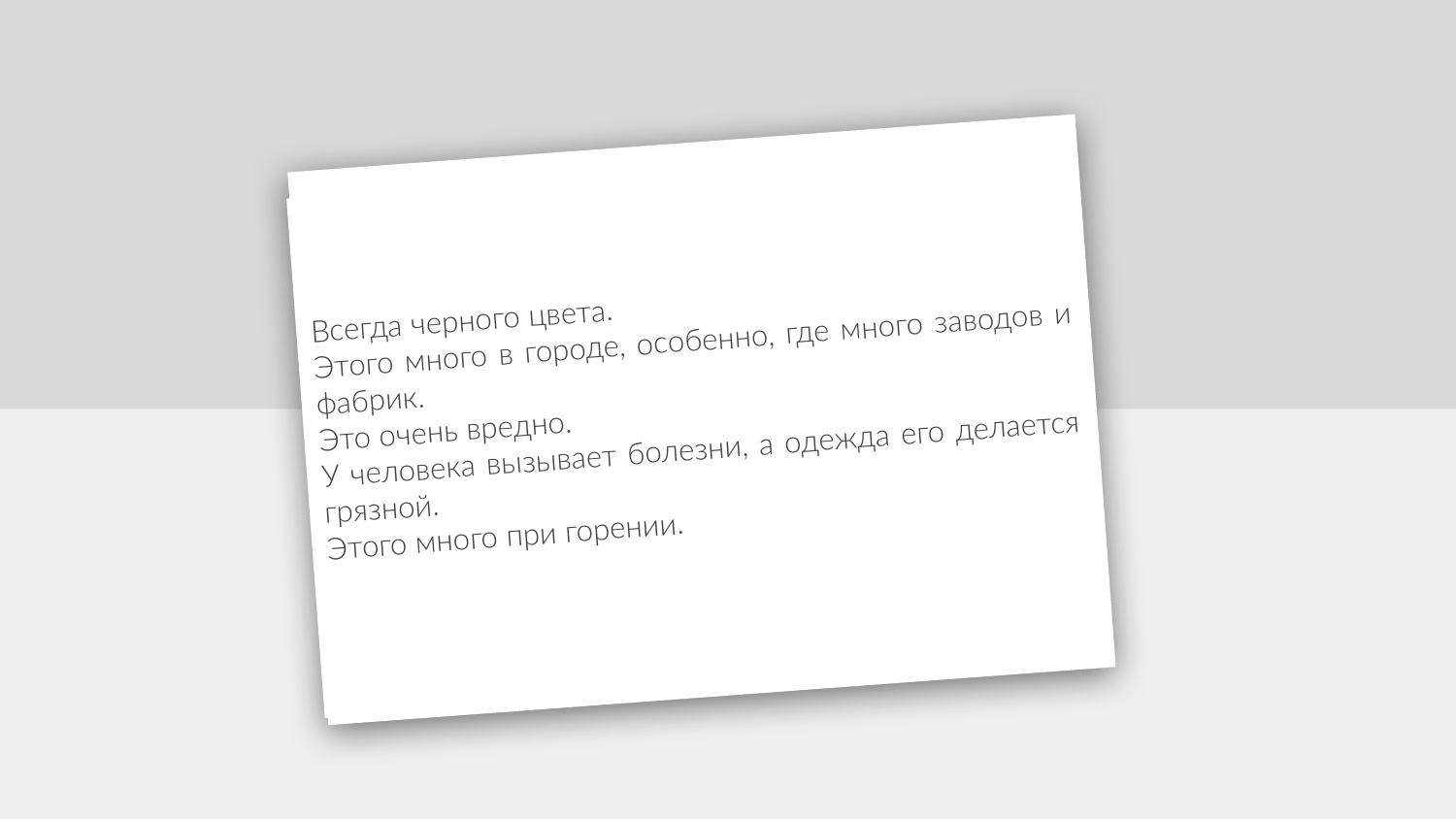

Всегда черного цвета.
Этого много в городе, особенно, где много заводов и фабрик.
Это очень вредно.
У человека вызывает болезни, а одежда его делается грязной.
Этого много при горении.